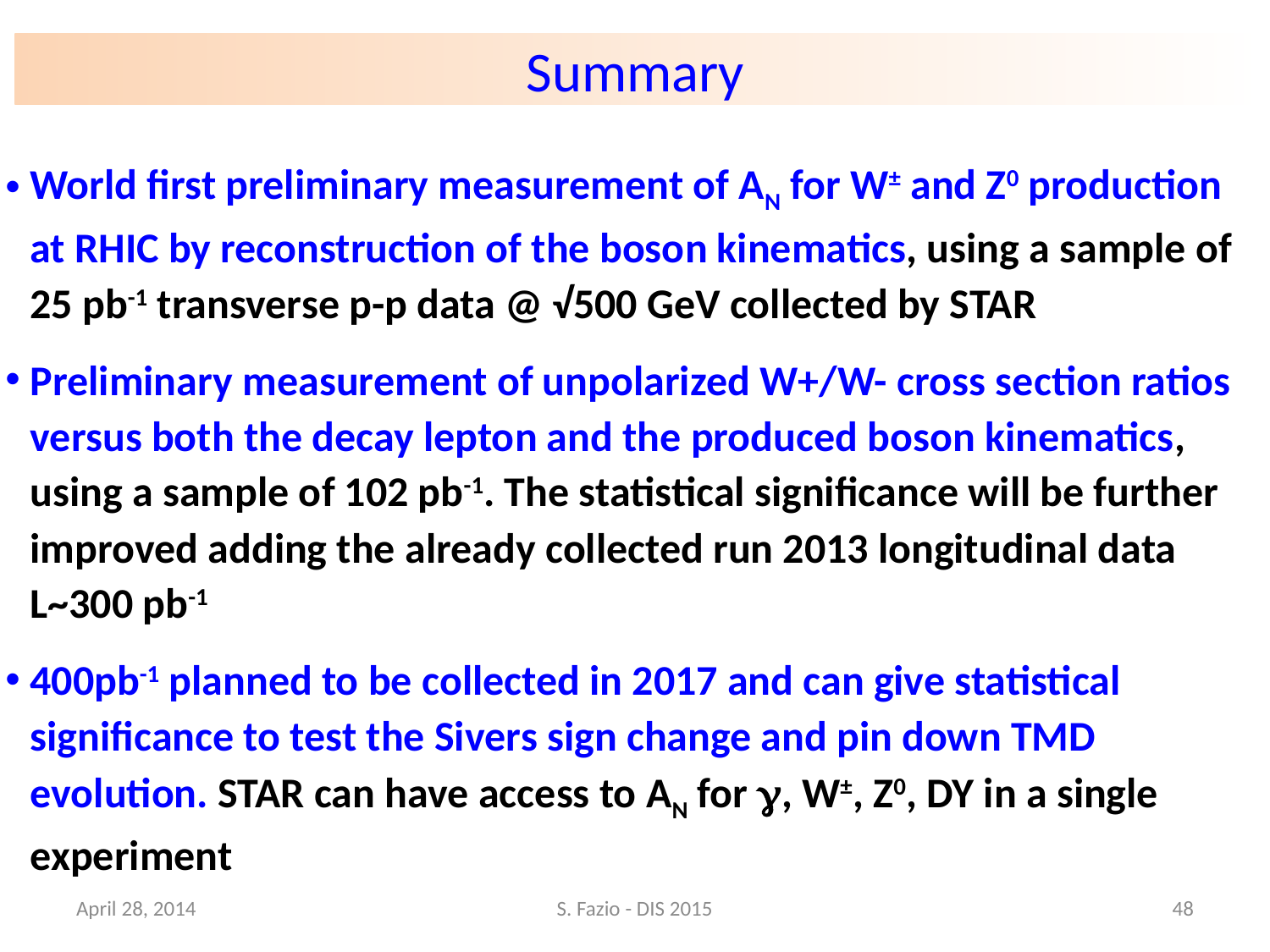

Summary
World first preliminary measurement of AN for W± and Z0 production at RHIC by reconstruction of the boson kinematics, using a sample of 25 pb-1 transverse p-p data @ √500 GeV collected by STAR
Preliminary measurement of unpolarized W+/W- cross section ratios versus both the decay lepton and the produced boson kinematics, using a sample of 102 pb-1. The statistical significance will be further improved adding the already collected run 2013 longitudinal data L~300 pb-1
400pb-1 planned to be collected in 2017 and can give statistical significance to test the Sivers sign change and pin down TMD evolution. STAR can have access to AN for γ, W±, Z0, DY in a single experiment
April 28, 2014
S. Fazio - DIS 2015
48